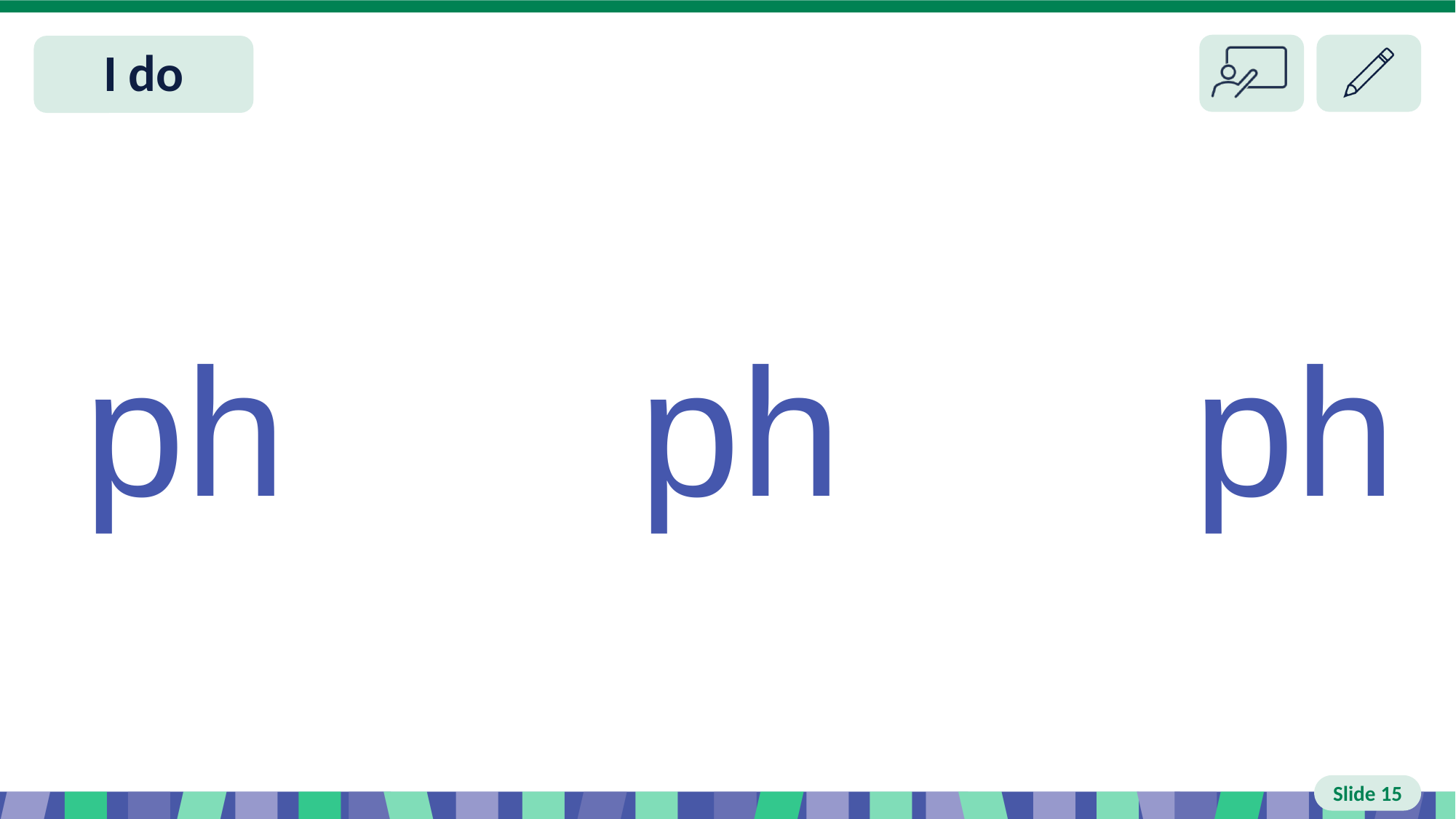

# Slide 15 I do
ph       ph       ph